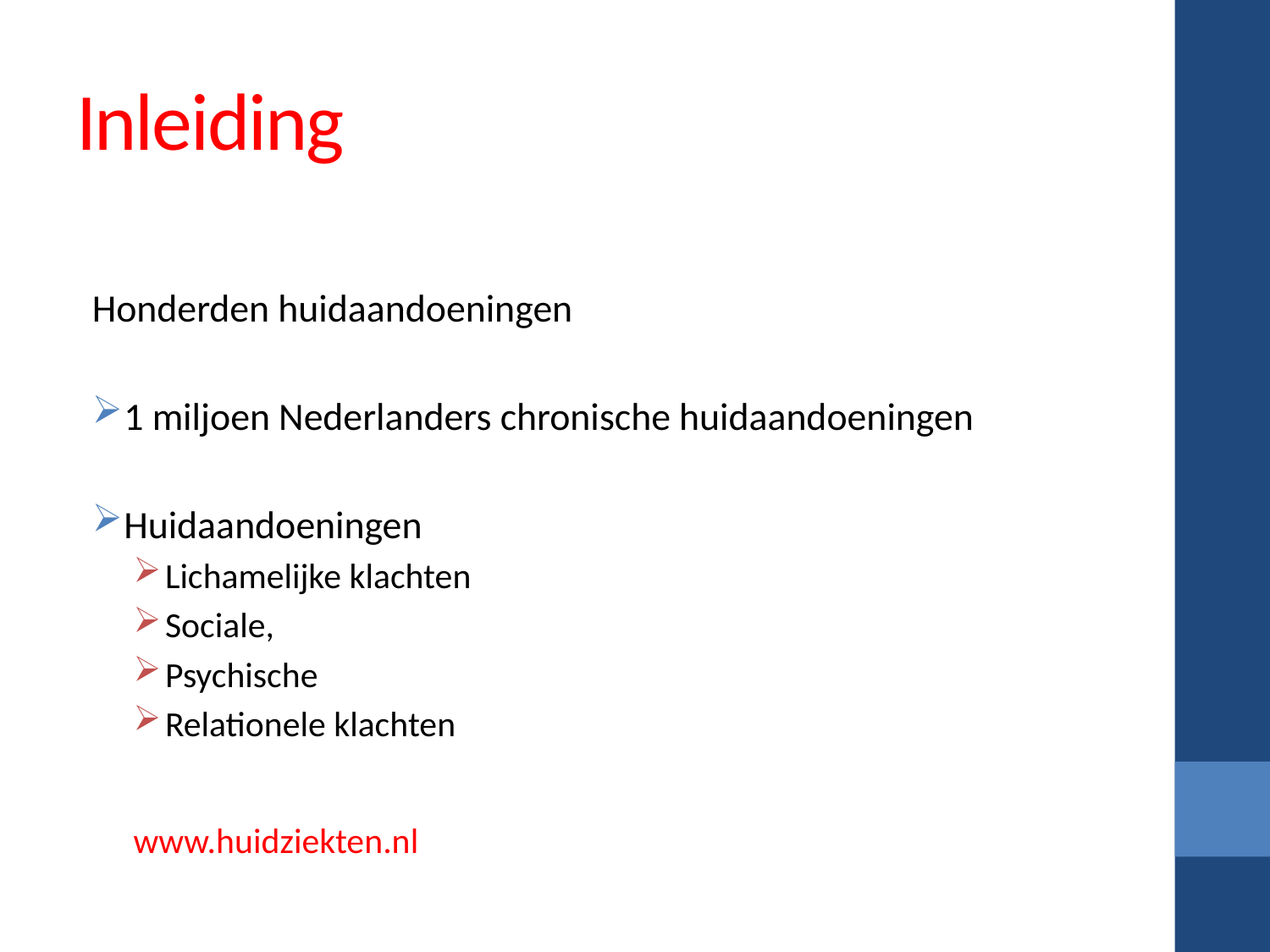

# Inleiding

Honderden huidaandoeningen

1 miljoen Nederlanders chronische huidaandoeningen

Huidaandoeningen
Lichamelijke klachten
Sociale,
Psychische
Relationele klachten

www.huidziekten.nl